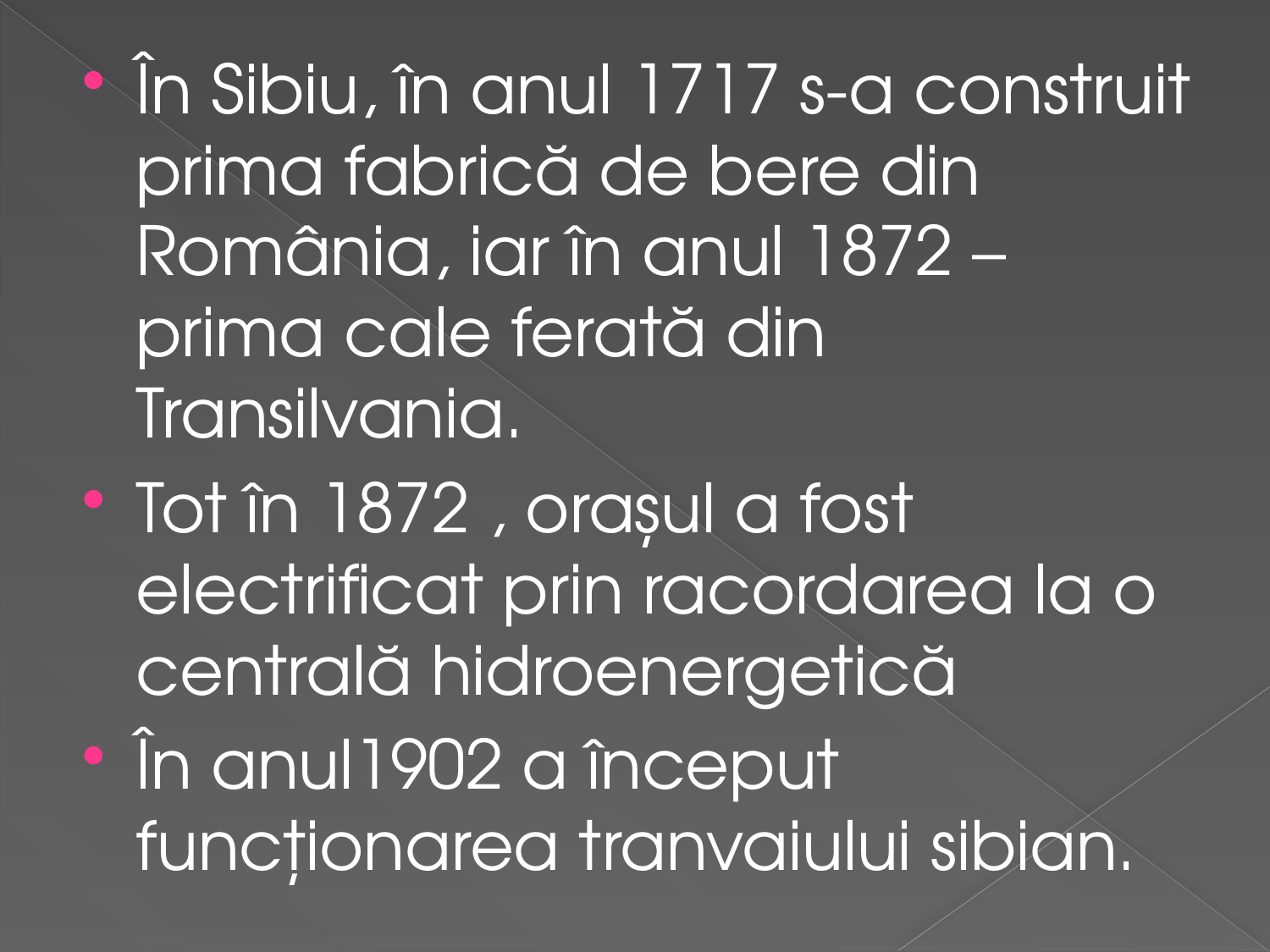

În Sibiu, în anul 1717 s-a construit prima fabrică de bere din România, iar în anul 1872 –prima cale ferată din Transilvania.
Tot în 1872 , orașul a fost electrificat prin racordarea la o centrală hidroenergetică
În anul1902 a început funcționarea tranvaiului sibian.